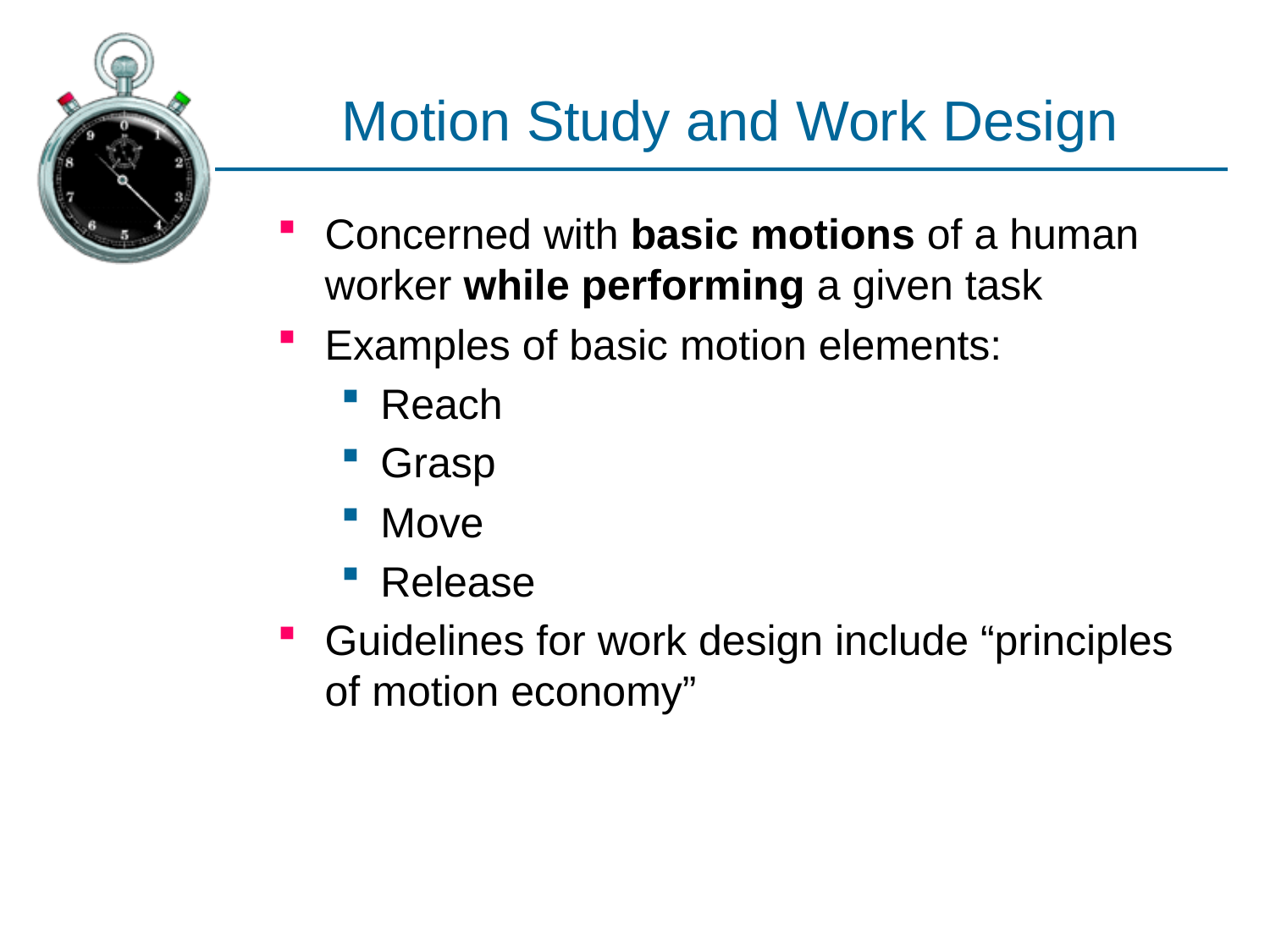

# Motion Study and Work Design
Concerned with basic motions of a human worker while performing a given task
Examples of basic motion elements:
Reach
Grasp
Move
Release
Guidelines for work design include “principles of motion economy”